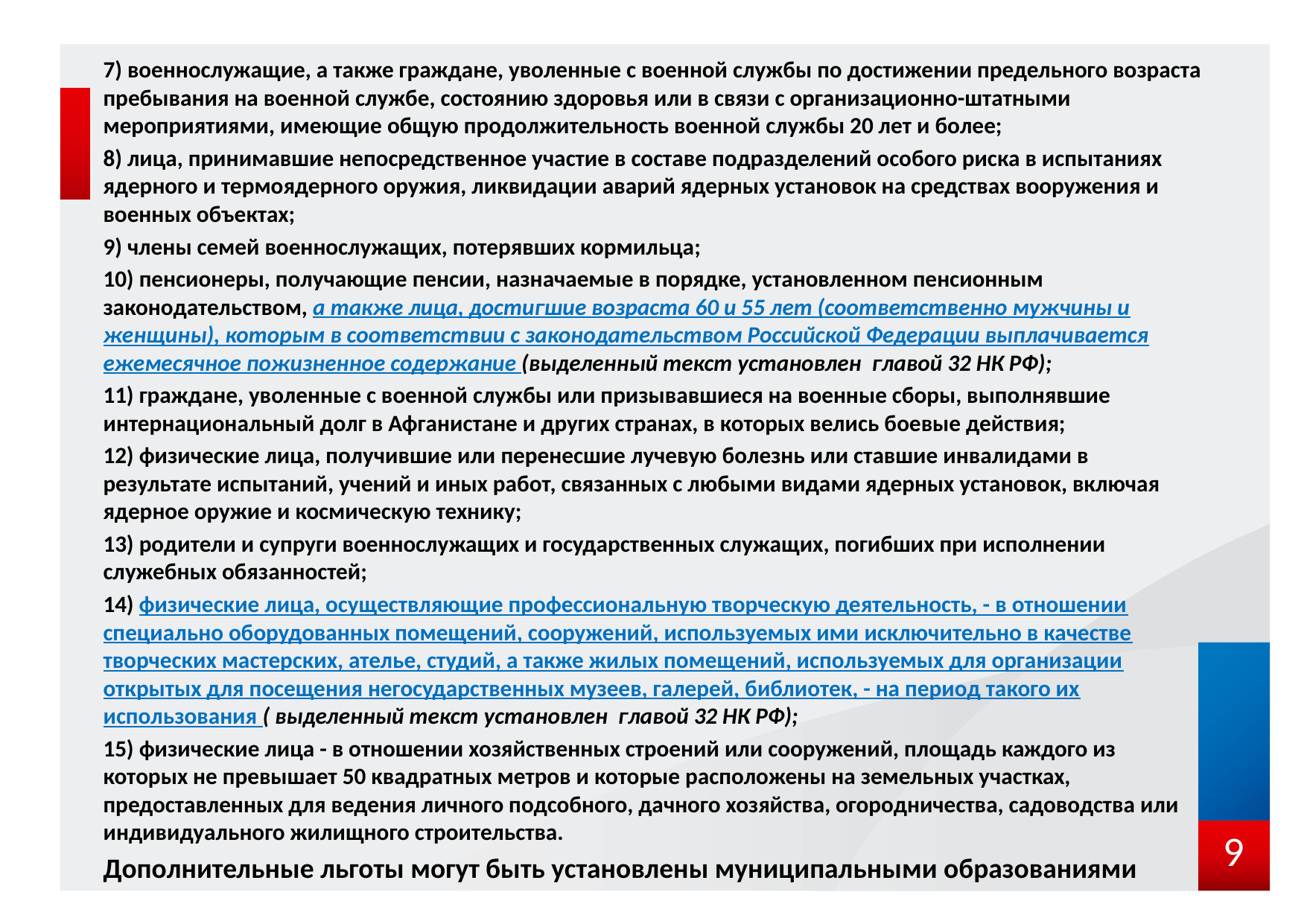

7) военнослужащие, а также граждане, уволенные с военной службы по достижении предельного возраста пребывания на военной службе, состоянию здоровья или в связи с организационно-штатными мероприятиями, имеющие общую продолжительность военной службы 20 лет и более;
8) лица, принимавшие непосредственное участие в составе подразделений особого риска в испытаниях ядерного и термоядерного оружия, ликвидации аварий ядерных установок на средствах вооружения и военных объектах;
9) члены семей военнослужащих, потерявших кормильца;
10) пенсионеры, получающие пенсии, назначаемые в порядке, установленном пенсионным законодательством, а также лица, достигшие возраста 60 и 55 лет (соответственно мужчины и женщины), которым в соответствии с законодательством Российской Федерации выплачивается ежемесячное пожизненное содержание (выделенный текст установлен  главой 32 НК РФ);
11) граждане, уволенные с военной службы или призывавшиеся на военные сборы, выполнявшие интернациональный долг в Афганистане и других странах, в которых велись боевые действия;
12) физические лица, получившие или перенесшие лучевую болезнь или ставшие инвалидами в результате испытаний, учений и иных работ, связанных с любыми видами ядерных установок, включая ядерное оружие и космическую технику;
13) родители и супруги военнослужащих и государственных служащих, погибших при исполнении служебных обязанностей;
14) физические лица, осуществляющие профессиональную творческую деятельность, - в отношении специально оборудованных помещений, сооружений, используемых ими исключительно в качестве творческих мастерских, ателье, студий, а также жилых помещений, используемых для организации открытых для посещения негосударственных музеев, галерей, библиотек, - на период такого их использования ( выделенный текст установлен  главой 32 НК РФ);
15) физические лица - в отношении хозяйственных строений или сооружений, площадь каждого из которых не превышает 50 квадратных метров и которые расположены на земельных участках, предоставленных для ведения личного подсобного, дачного хозяйства, огородничества, садоводства или индивидуального жилищного строительства.
Дополнительные льготы могут быть установлены муниципальными образованиями

9